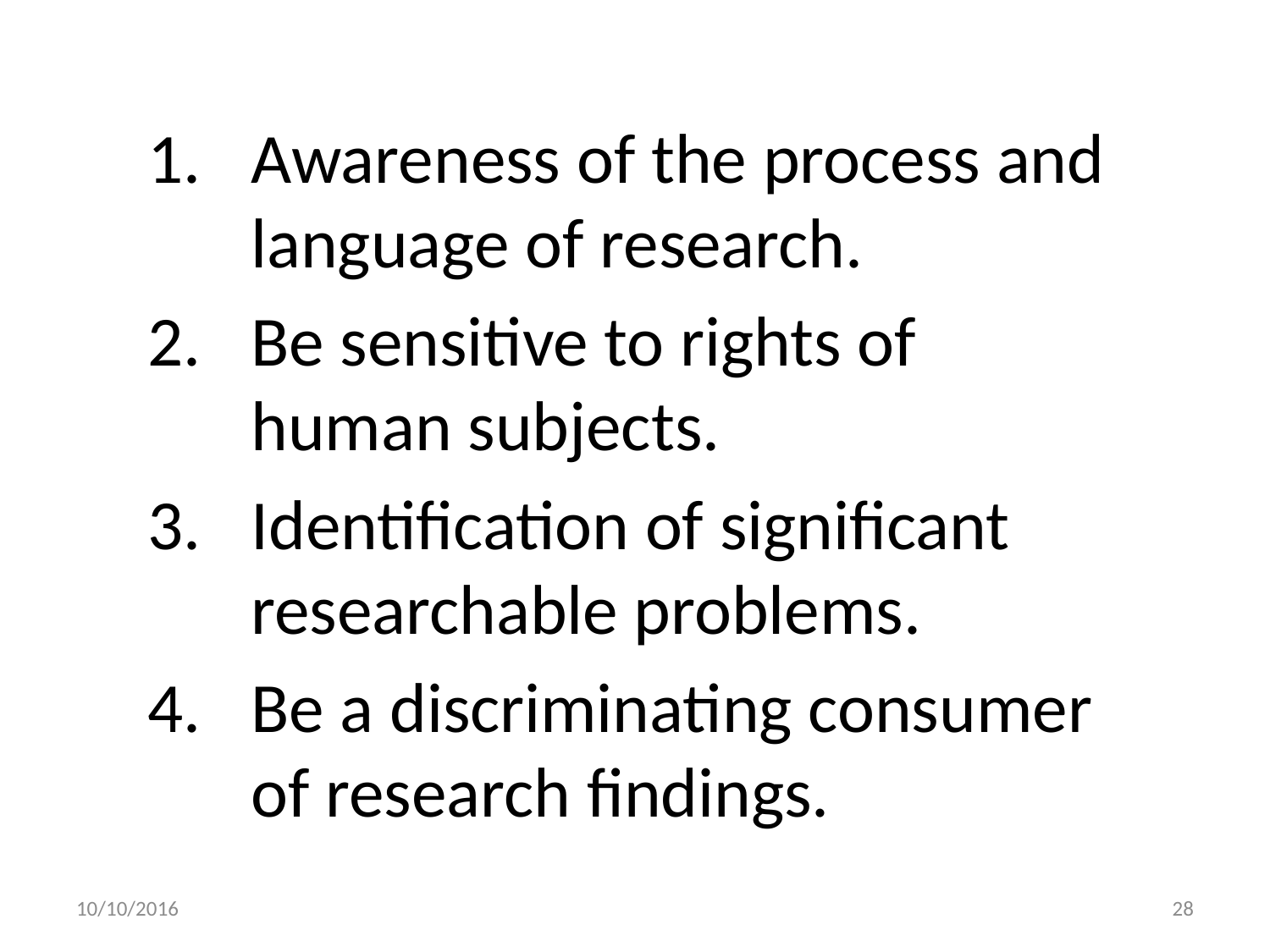

Awareness of the process and language of research.
Be sensitive to rights of human subjects.
Identification of significant researchable problems.
Be a discriminating consumer of research findings.

10/10/2016
28